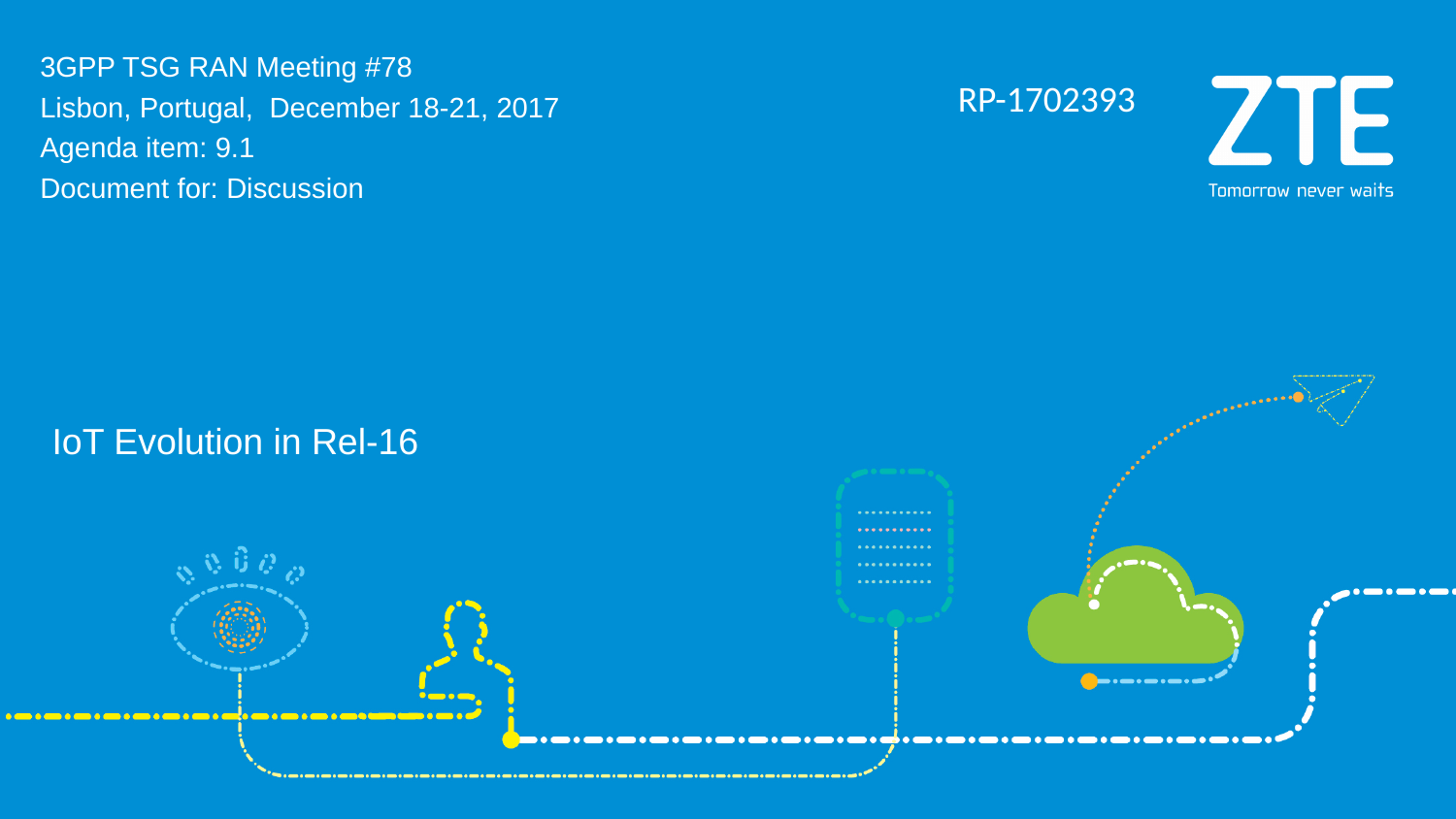

# 3GPP TSG RAN Meeting #78 Lisbon, Portugal,  December 18-21, 2017 Agenda item: 9.1 Document for: Discussion
RP-1702393
IoT Evolution in Rel-16